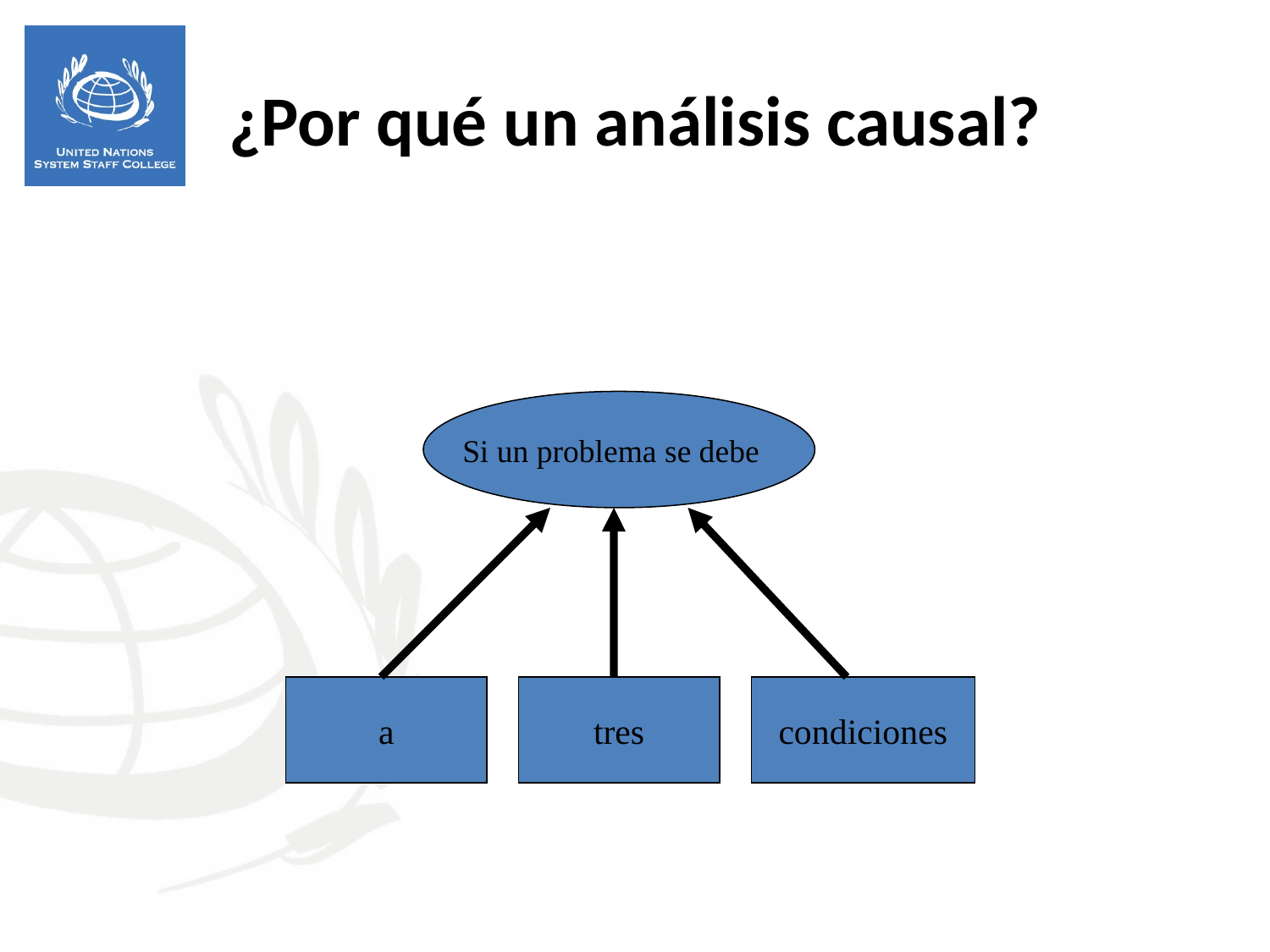

¿Por qué un análisis causal?
Si un problema se debe

a
tres
condiciones